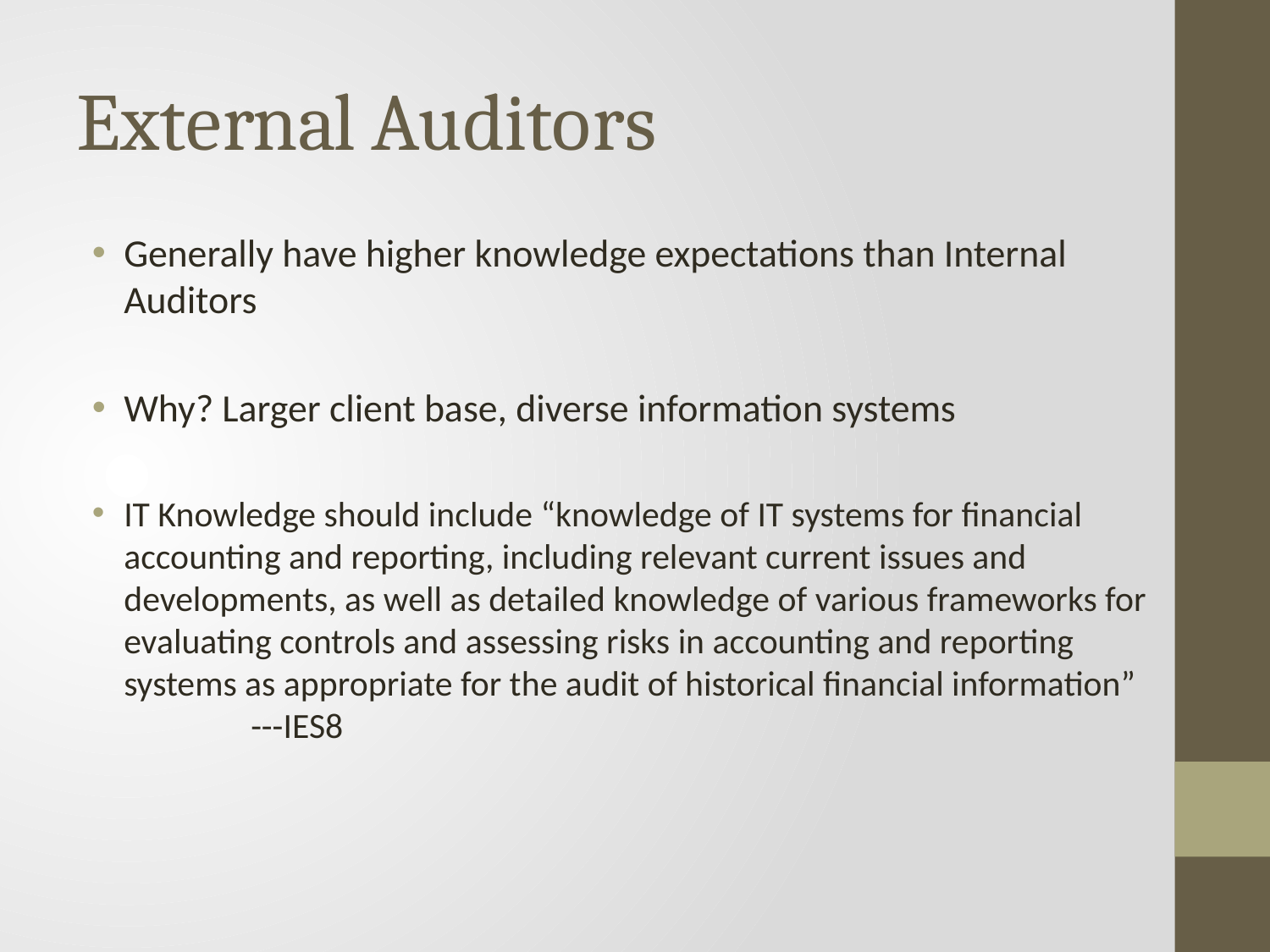

# External Auditors
Generally have higher knowledge expectations than Internal Auditors

Why? Larger client base, diverse information systems

IT Knowledge should include “knowledge of IT systems for financial accounting and reporting, including relevant current issues and developments, as well as detailed knowledge of various frameworks for evaluating controls and assessing risks in accounting and reporting systems as appropriate for the audit of historical financial information”     	---IES8